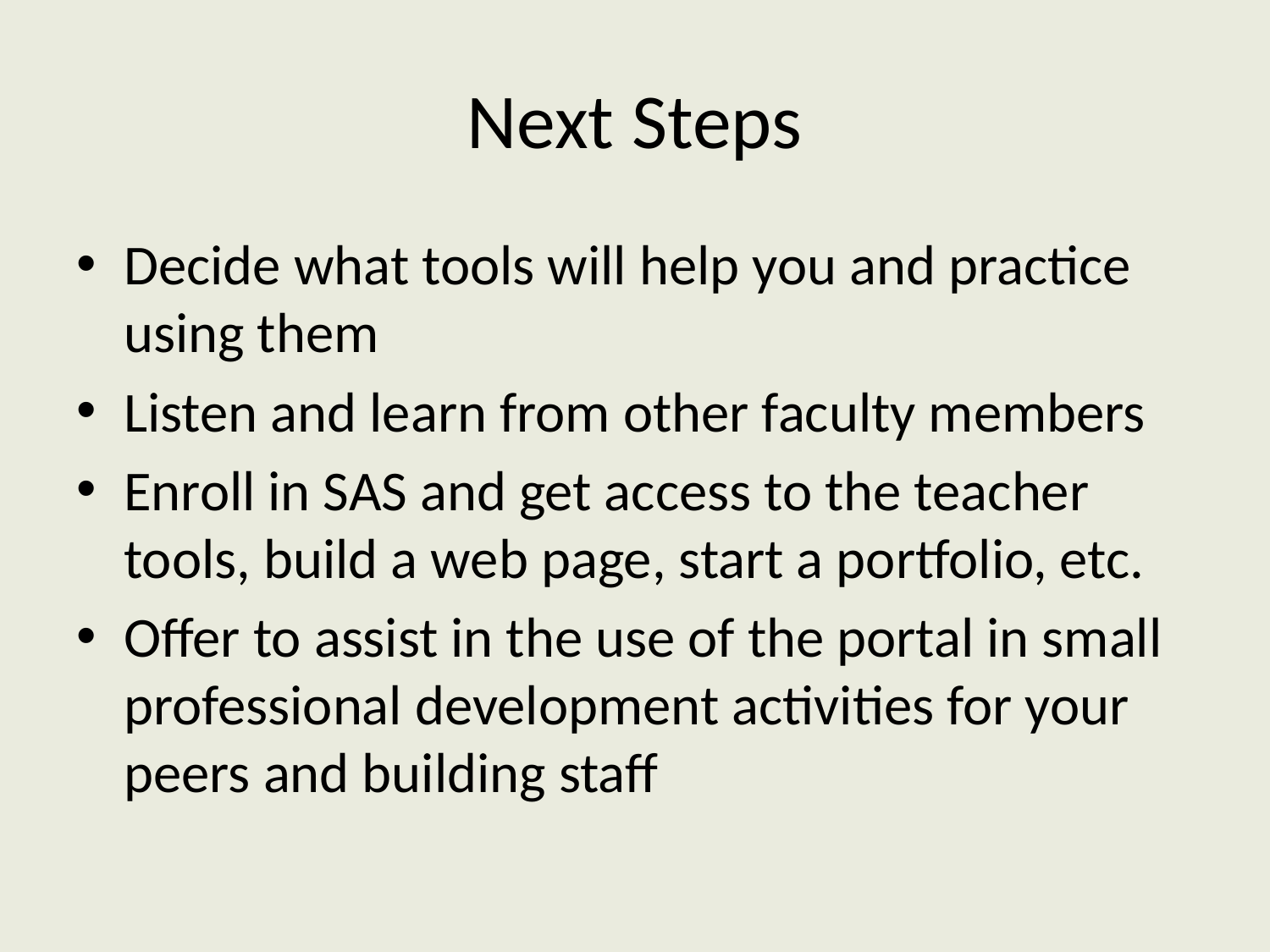

# Next Steps
Decide what tools will help you and practice using them
Listen and learn from other faculty members
Enroll in SAS and get access to the teacher tools, build a web page, start a portfolio, etc.
Offer to assist in the use of the portal in small professional development activities for your peers and building staff